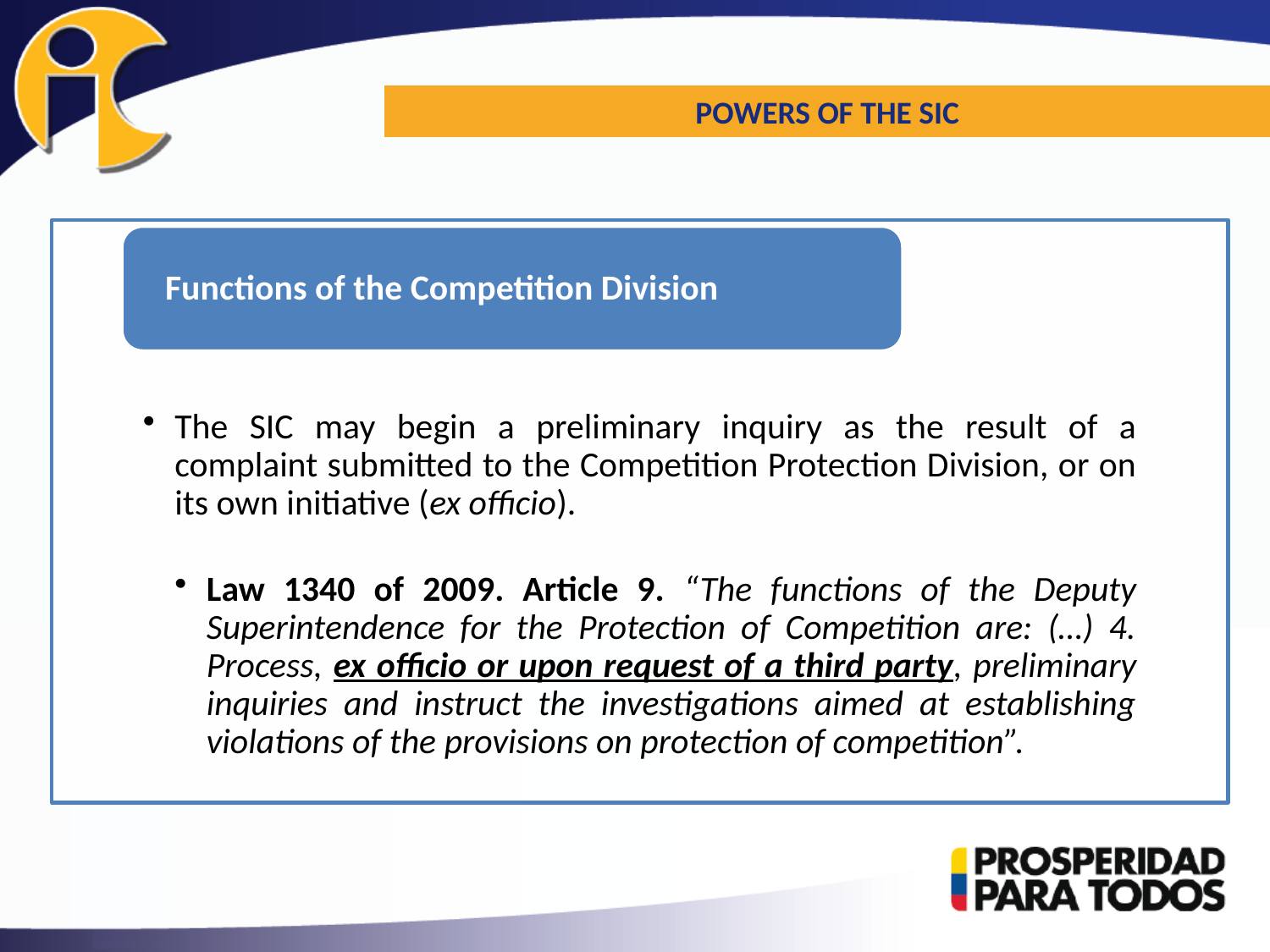

POWERS OF THE SIC
The SIC may begin a preliminary inquiry as the result of a complaint submitted to the Competition Protection Division, or on its own initiative (ex officio).

Law 1340 of 2009. Article 9. “The functions of the Deputy Superintendence for the Protection of Competition are: (…) 4. Process, ex officio or upon request of a third party, preliminary inquiries and instruct the investigations aimed at establishing violations of the provisions on protection of competition”.
Functions of the Competition Division